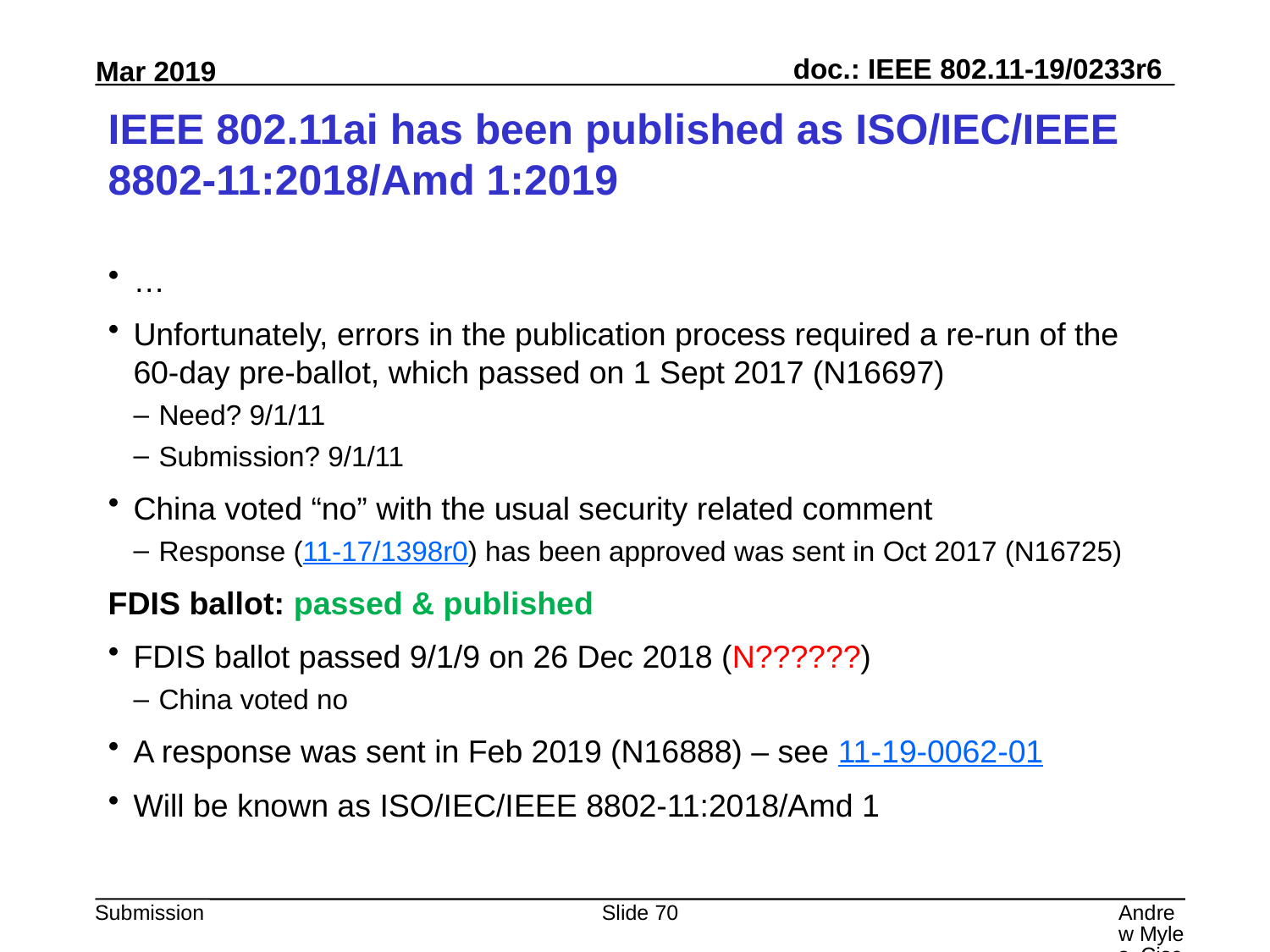

# IEEE 802.11ai has been published as ISO/IEC/IEEE 8802-11:2018/Amd 1:2019
…
Unfortunately, errors in the publication process required a re-run of the 60-day pre-ballot, which passed on 1 Sept 2017 (N16697)
Need? 9/1/11
Submission? 9/1/11
China voted “no” with the usual security related comment
Response (11-17/1398r0) has been approved was sent in Oct 2017 (N16725)
FDIS ballot: passed & published
FDIS ballot passed 9/1/9 on 26 Dec 2018 (N??????)
China voted no
A response was sent in Feb 2019 (N16888) – see 11-19-0062-01
Will be known as ISO/IEC/IEEE 8802-11:2018/Amd 1
Slide 70
Andrew Myles, Cisco